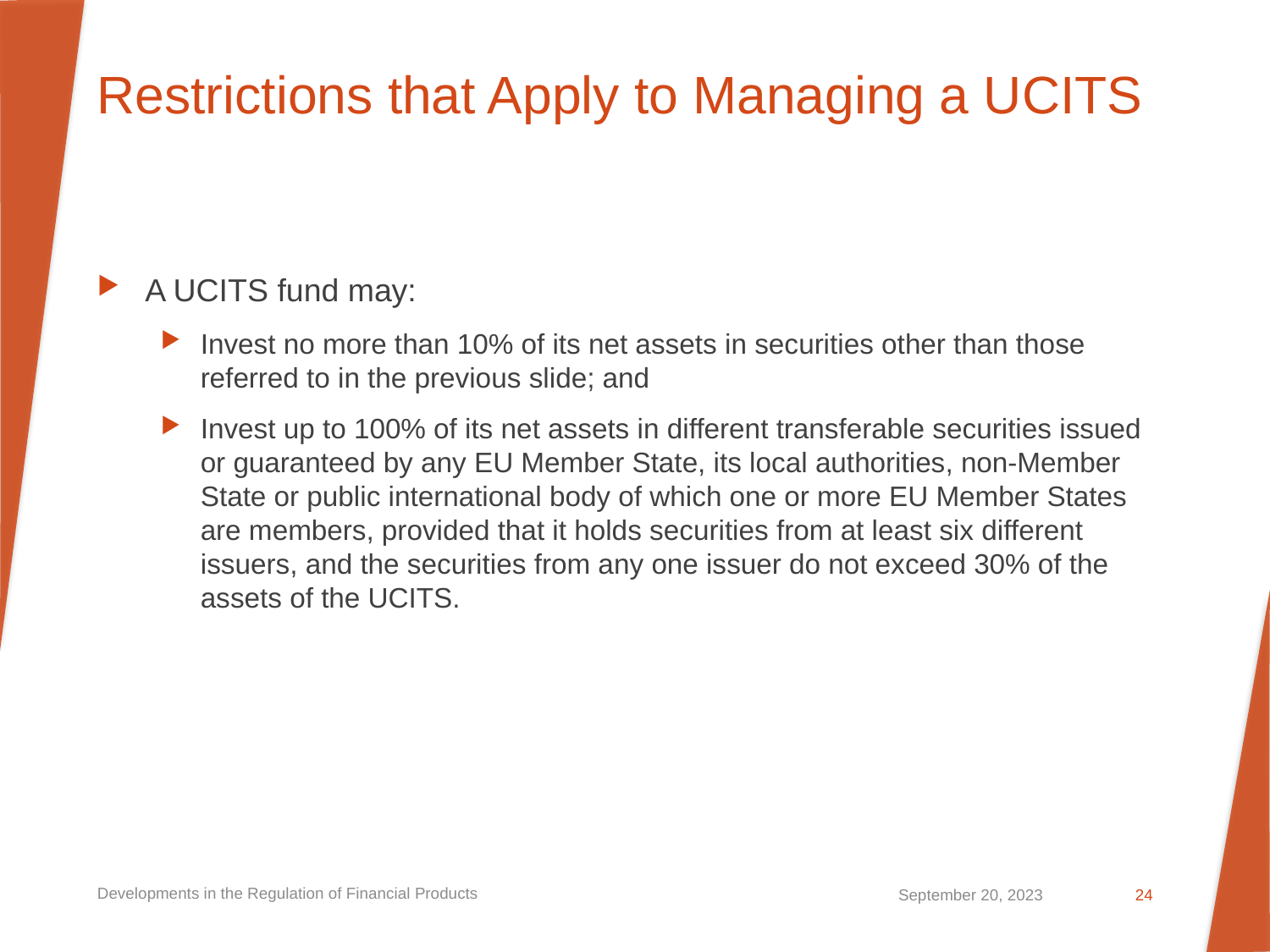

# Restrictions that Apply to Managing a UCITS
A UCITS fund may:
Invest no more than 10% of its net assets in securities other than those referred to in the previous slide; and
Invest up to 100% of its net assets in different transferable securities issued or guaranteed by any EU Member State, its local authorities, non-Member State or public international body of which one or more EU Member States are members, provided that it holds securities from at least six different issuers, and the securities from any one issuer do not exceed 30% of the assets of the UCITS.

Developments in the Regulation of Financial Products
September 20, 2023
24